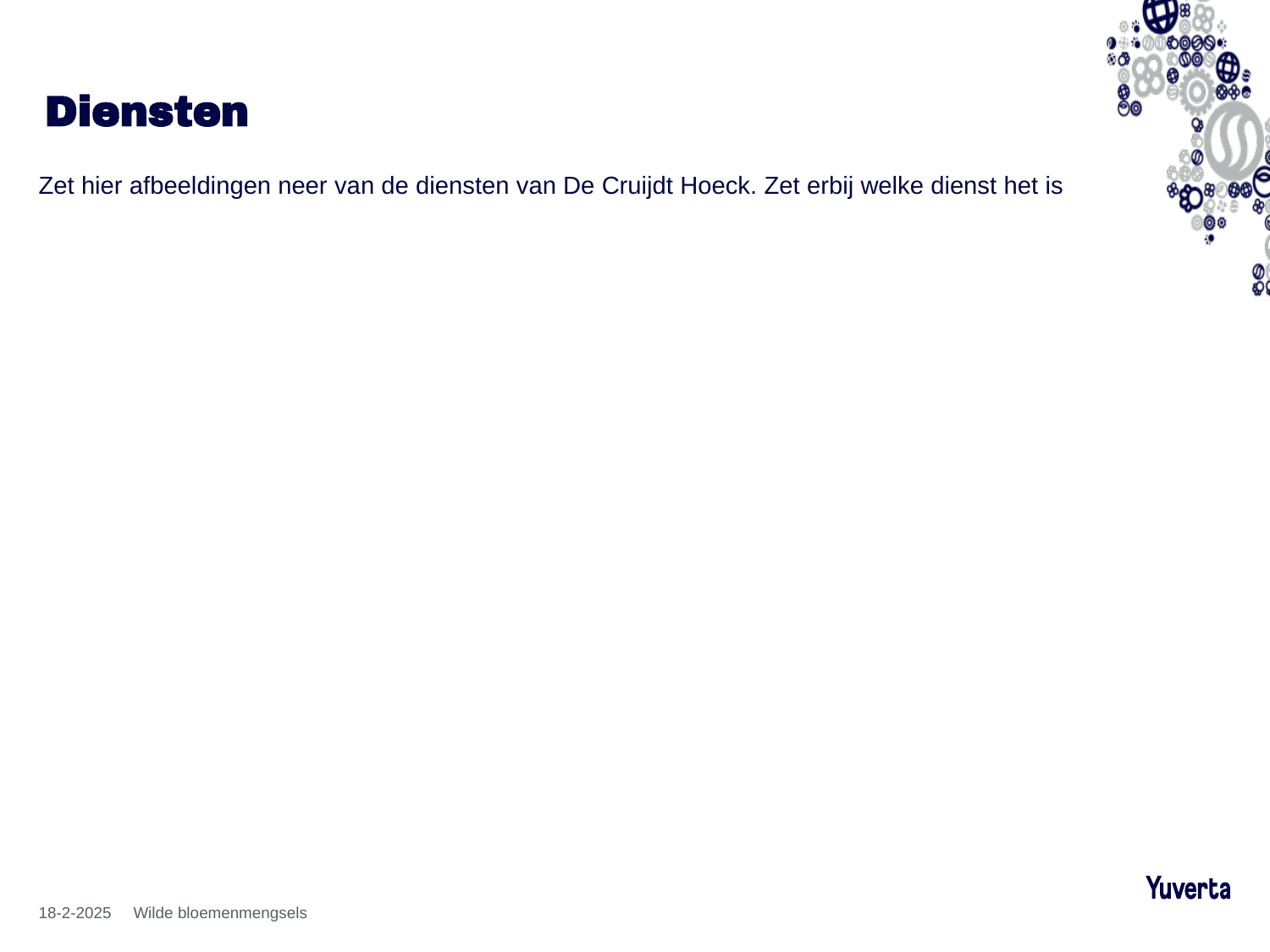

# Diensten
Zet hier afbeeldingen neer van de diensten van De Cruijdt Hoeck. Zet erbij welke dienst het is

18-2-2025
Wilde bloemenmengsels